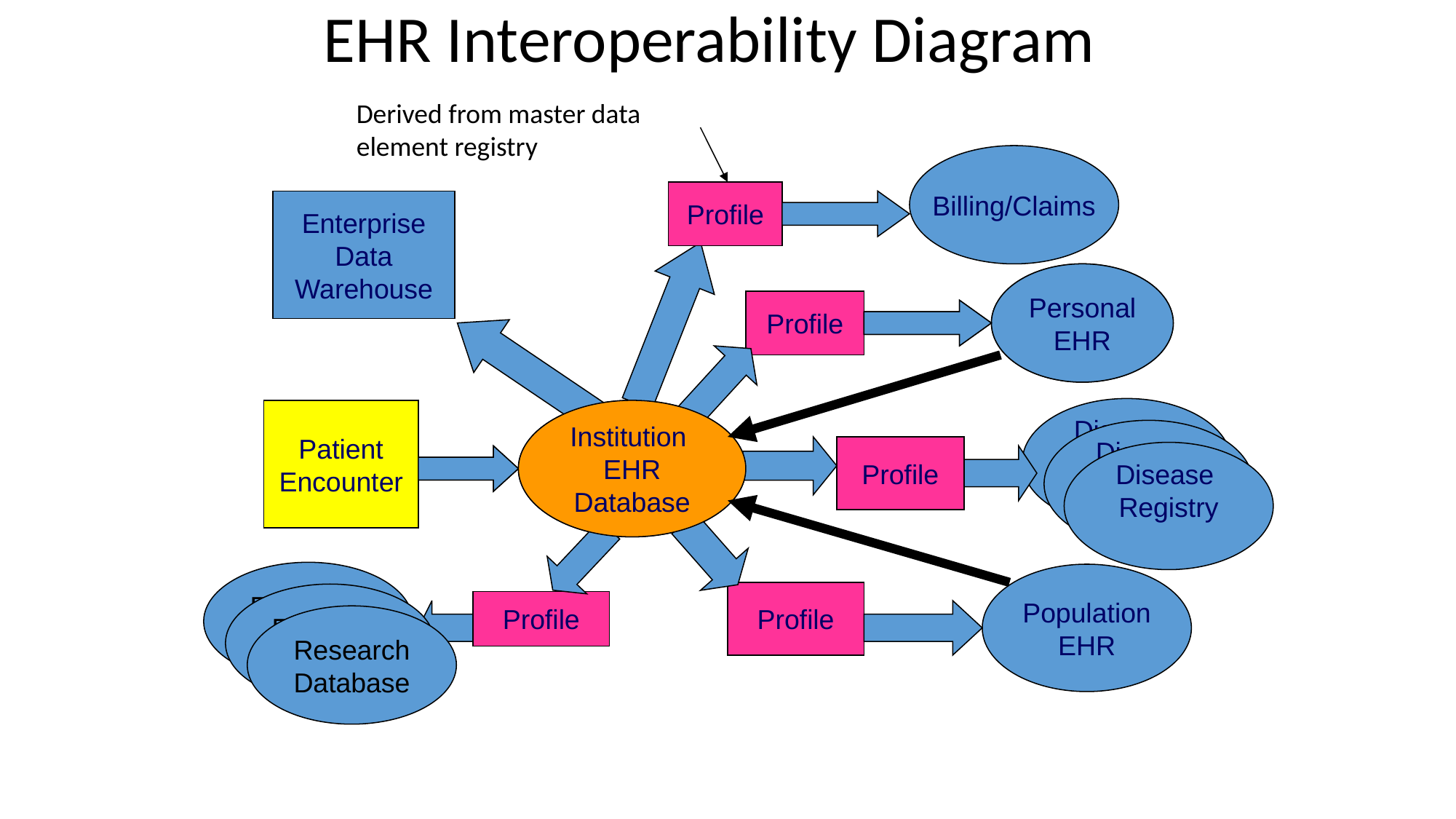

# EHR Interoperability Diagram
Derived from master data element registry

Billing/Claims
Profile
Enterprise
Data
Warehouse

Personal
EHR
Personal
EHR
Profile

Disease
Registry
Patient
Encounter
Provider
EHR
Database
Institution
EHR
Database
Disease
Registry
Profile

Disease
Registry

Research
Database
Population
EHR
Profile
Research
Database
Profile

Research
Database